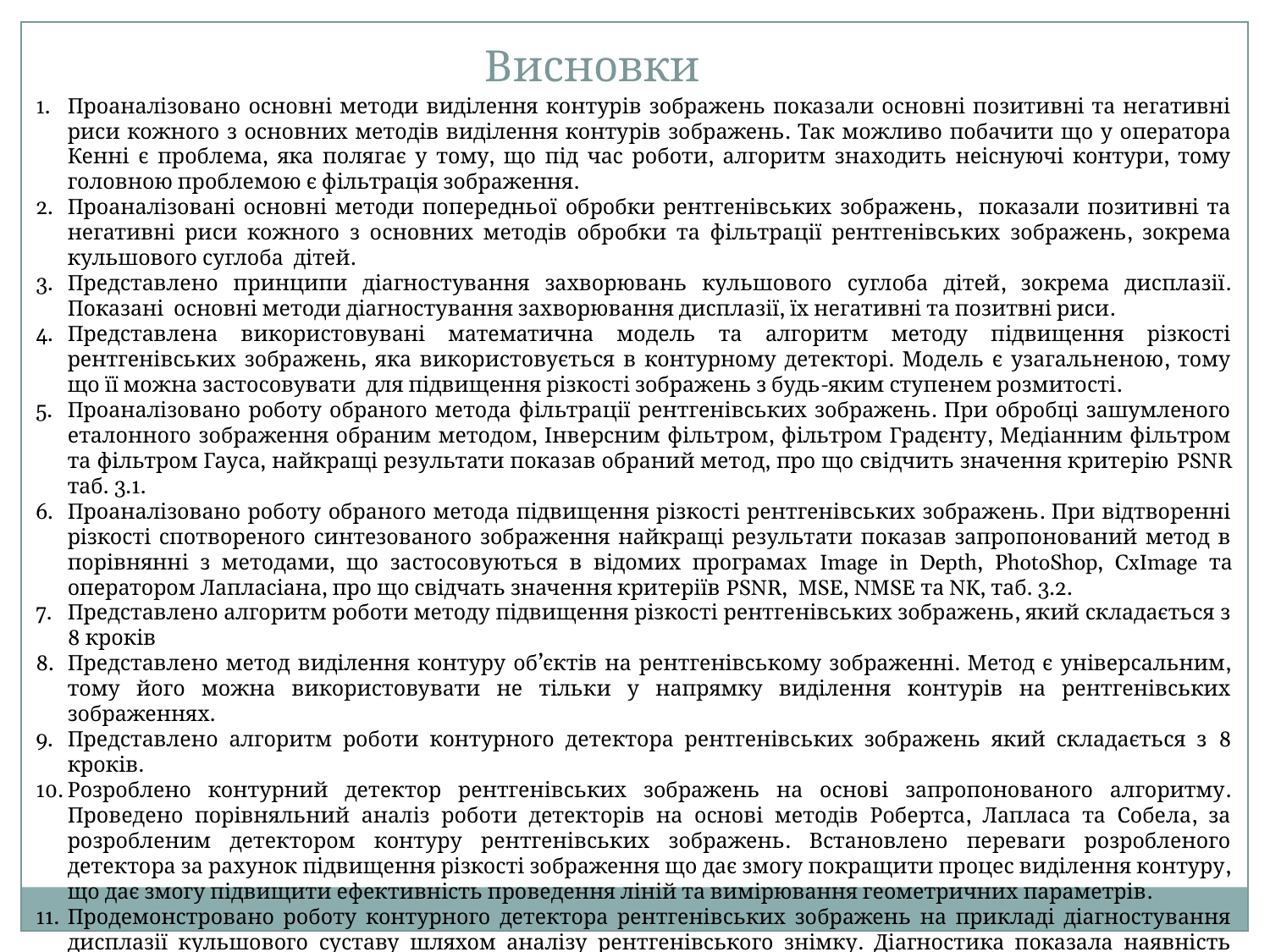

Висновки
Проаналізовано основні методи виділення контурів зображень показали основні позитивні та негативні риси кожного з основних методів виділення контурів зображень. Так можливо побачити що у оператора Кенні є проблема, яка полягає у тому, що під час роботи, алгоритм знаходить неіснуючі контури, тому головною проблемою є фільтрація зображення.
Проаналізовані основні методи попередньої обробки рентгенівських зображень,  показали позитивні та негативні риси кожного з основних методів обробки та фільтрації рентгенівських зображень, зокрема кульшового суглоба  дітей.
Представлено принципи діагностування захворювань кульшового суглоба дітей, зокрема дисплазії. Показані  основні методи діагностування захворювання дисплазії, їх негативні та позитвні риси.
Представлена використовувані математична модель та алгоритм методу підвищення різкості рентгенівських зображень, яка використовується в контурному детекторі. Модель є узагальненою, тому що її можна застосовувати  для підвищення різкості зображень з будь-яким ступенем розмитості.
Проаналізовано роботу обраного метода фільтрації рентгенівських зображень. При обробці зашумленого еталонного зображення обраним методом, Інверсним фільтром, фільтром Градєнту, Медіанним фільтром та фільтром Гауса, найкращі результати показав обраний метод, про що свідчить значення критерію PSNR таб. 3.1.
Проаналізовано роботу обраного метода підвищення різкості рентгенівських зображень. При відтворенні різкості спотвореного синтезованого зображення найкращі результати показав запропонований метод в порівнянні з методами, що застосовуються в відомих програмах Image in Depth, PhotoShop, CxImage та оператором Лапласіана, про що свідчать значення критеріїв PSNR,  MSE, NMSE та NK, таб. 3.2.
Представлено алгоритм роботи методу підвищення різкості рентгенівських зображень, який складається з 8 кроків
Представлено метод виділення контуру об’єктів на рентгенівському зображенні. Метод є універсальним, тому його можна використовувати не тільки у напрямку виділення контурів на рентгенівських зображеннях.
Представлено алгоритм роботи контурного детектора рентгенівських зображень який складається з 8 кроків.
Розроблено контурний детектор рентгенівських зображень на основі запропонованого алгоритму. Проведено порівняльний аналіз роботи детекторів на основі методів Робертса, Лапласа та Собела, за розробленим детектором контуру рентгенівських зображень. Встановлено переваги розробленого детектора за рахунок підвищення різкості зображення що дає змогу покращити процес виділення контуру, що дає змогу підвищити ефективність проведення ліній та вимірювання геометричних параметрів.
Продемонстровано роботу контурного детектора рентгенівських зображень на прикладі діагностування дисплазії кульшового суставу шляхом аналізу рентгенівського знімку. Діагностика показала наявність дисплазії.